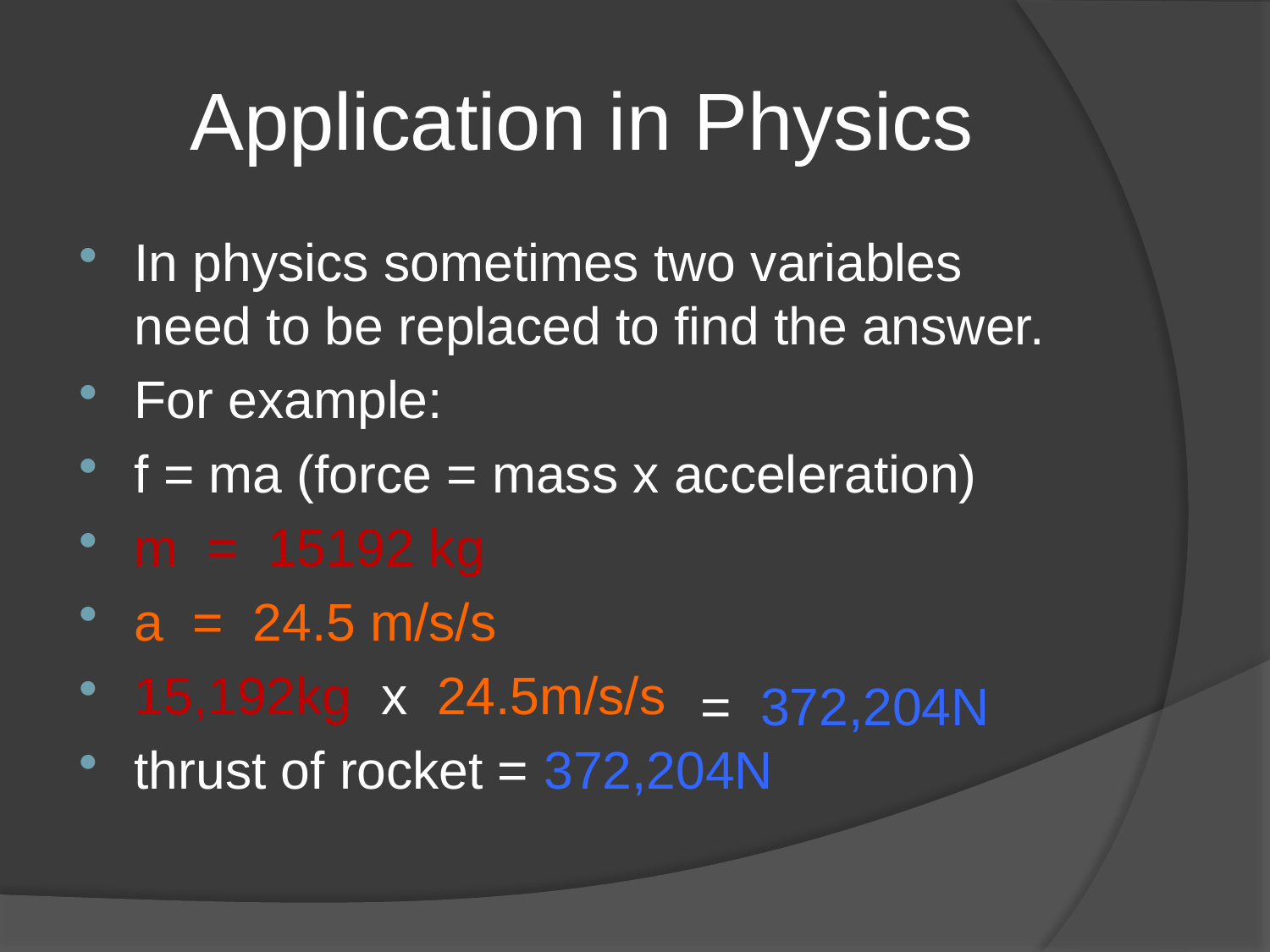

# Application in Physics
In physics sometimes two variables need to be replaced to find the answer.
For example:
f = ma (force = mass x acceleration)
m  =  15192 kg
a  =  24.5 m/s/s
15,192kg  x  24.5m/s/s
thrust of rocket = 372,204N
=  372,204N